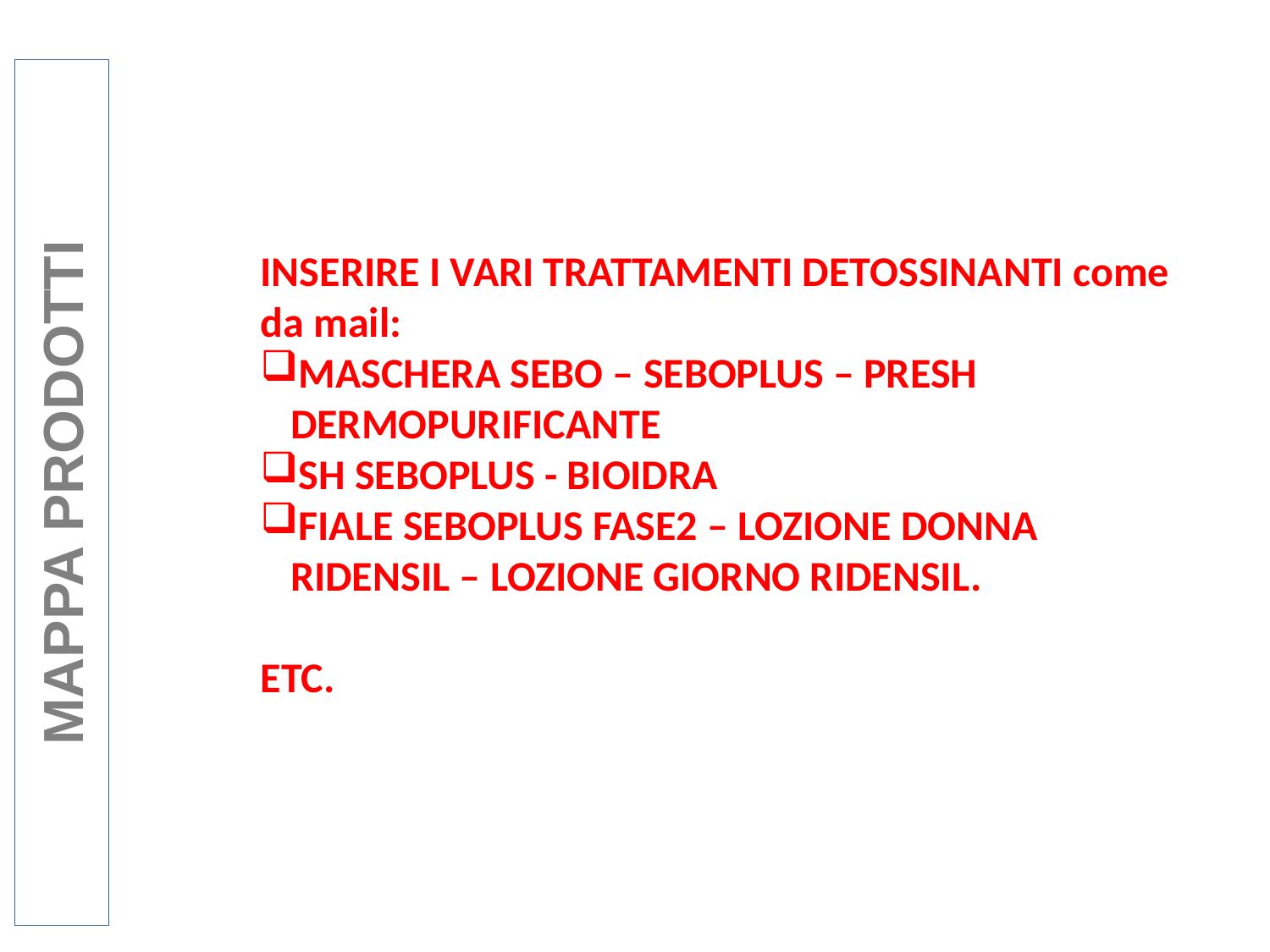

MAPPA PRODOTTI
INSERIRE I VARI TRATTAMENTI DETOSSINANTI come da mail:
MASCHERA SEBO – SEBOPLUS – PRESH DERMOPURIFICANTE
SH SEBOPLUS - BIOIDRA
FIALE SEBOPLUS FASE2 – LOZIONE DONNA RIDENSIL – LOZIONE GIORNO RIDENSIL.

ETC.